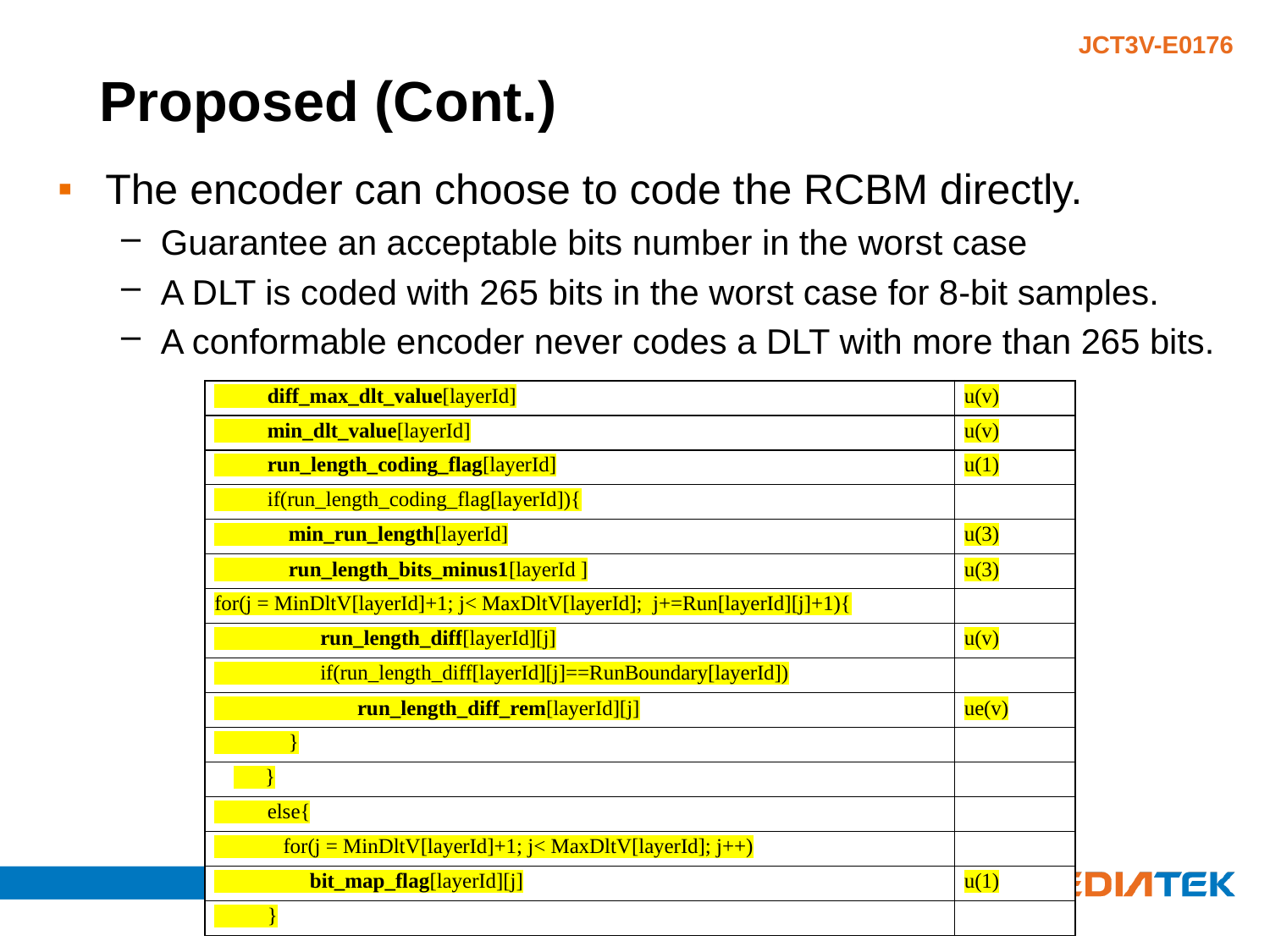

# Proposed (Cont.)
The encoder can choose to code the RCBM directly.
Guarantee an acceptable bits number in the worst case
A DLT is coded with 265 bits in the worst case for 8-bit samples.
A conformable encoder never codes a DLT with more than 265 bits.
| diff\_max\_dlt\_value[layerId] | u(v) |
| --- | --- |
| min\_dlt\_value[layerId] | u(v) |
| run\_length\_coding\_flag[layerId] | u(1) |
| if(run\_length\_coding\_flag[layerId]){ |  |
| min\_run\_length[layerId] | u(3) |
| run\_length\_bits\_minus1[layerId ] | u(3) |
| for(j = MinDltV[layerId]+1; j< MaxDltV[layerId]; j+=Run[layerId][j]+1){ |  |
| run\_length\_diff[layerId][j] | u(v) |
| if(run\_length\_diff[layerId][j]==RunBoundary[layerId]) |  |
| run\_length\_diff\_rem[layerId][j] | ue(v) |
| } |  |
| } |  |
| else{ |  |
| for(j = MinDltV[layerId]+1; j< MaxDltV[layerId]; j++) |  |
| bit\_map\_flag[layerId][j] | u(1) |
| } |  |
5